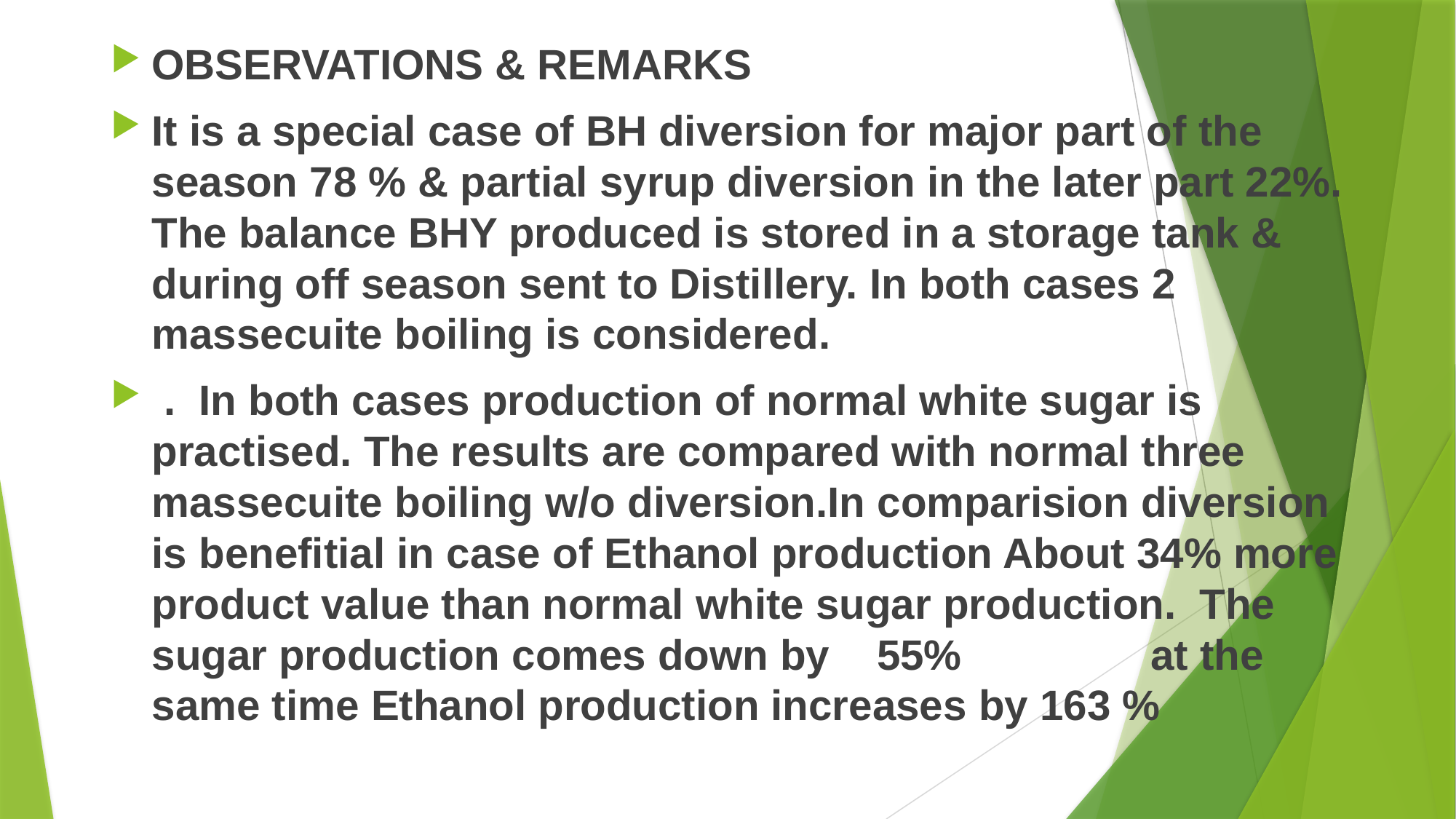

OBSERVATIONS & REMARKS
It is a special case of BH diversion for major part of the season 78 % & partial syrup diversion in the later part 22%. The balance BHY produced is stored in a storage tank & during off season sent to Distillery. In both cases 2 massecuite boiling is considered.
 .  In both cases production of normal white sugar is practised. The results are compared with normal three massecuite boiling w/o diversion.In comparision diversion is benefitial in case of Ethanol production About 34% more product value than normal white sugar production.  The sugar production comes down by    55%                at the same time Ethanol production increases by 163 %